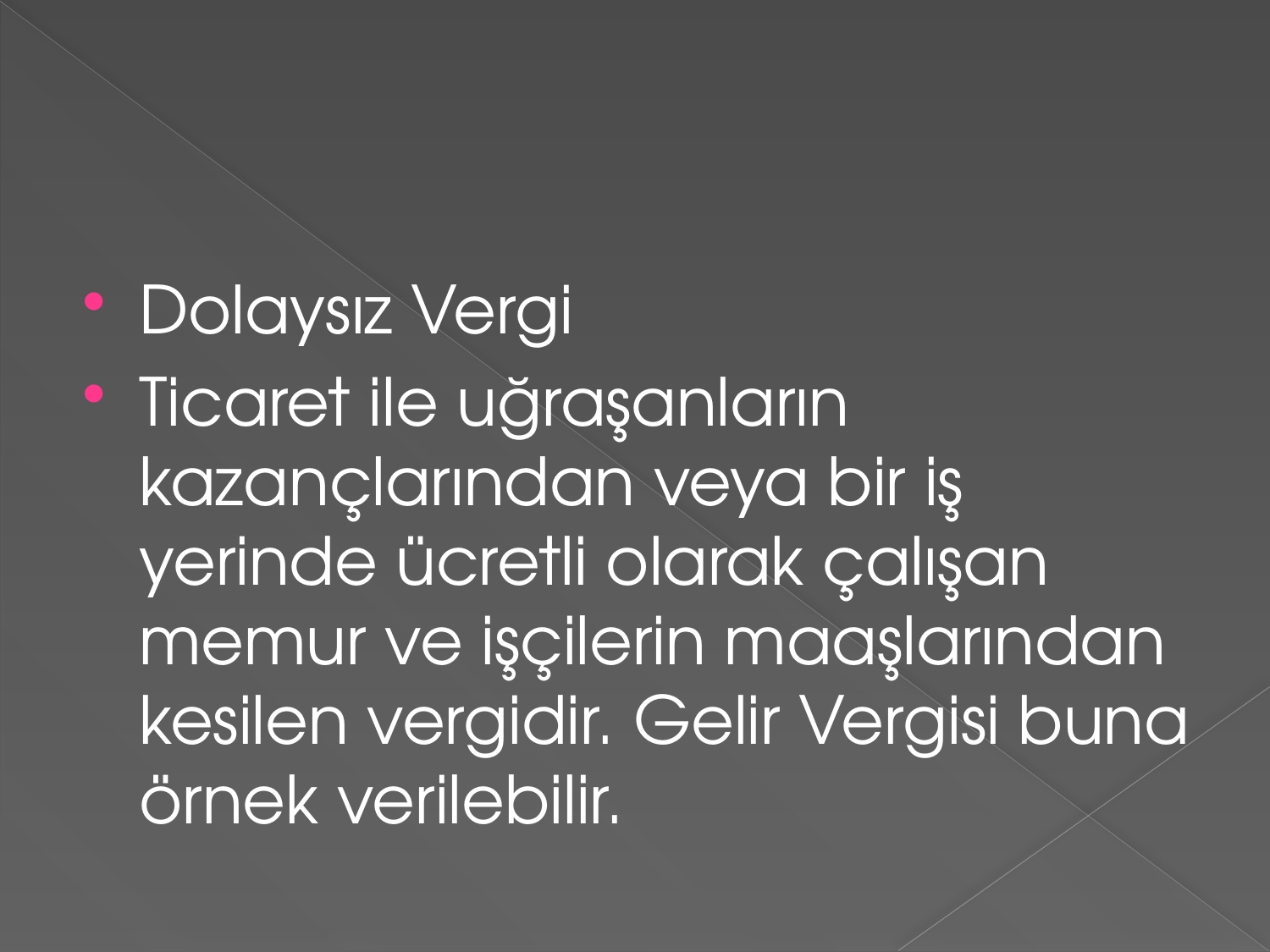

#
Dolaysız Vergi
Ticaret ile uğraşanların kazançlarından veya bir iş yerinde ücretli olarak çalışan memur ve işçilerin maaşlarından kesilen vergidir. Gelir Vergisi buna örnek verilebilir.